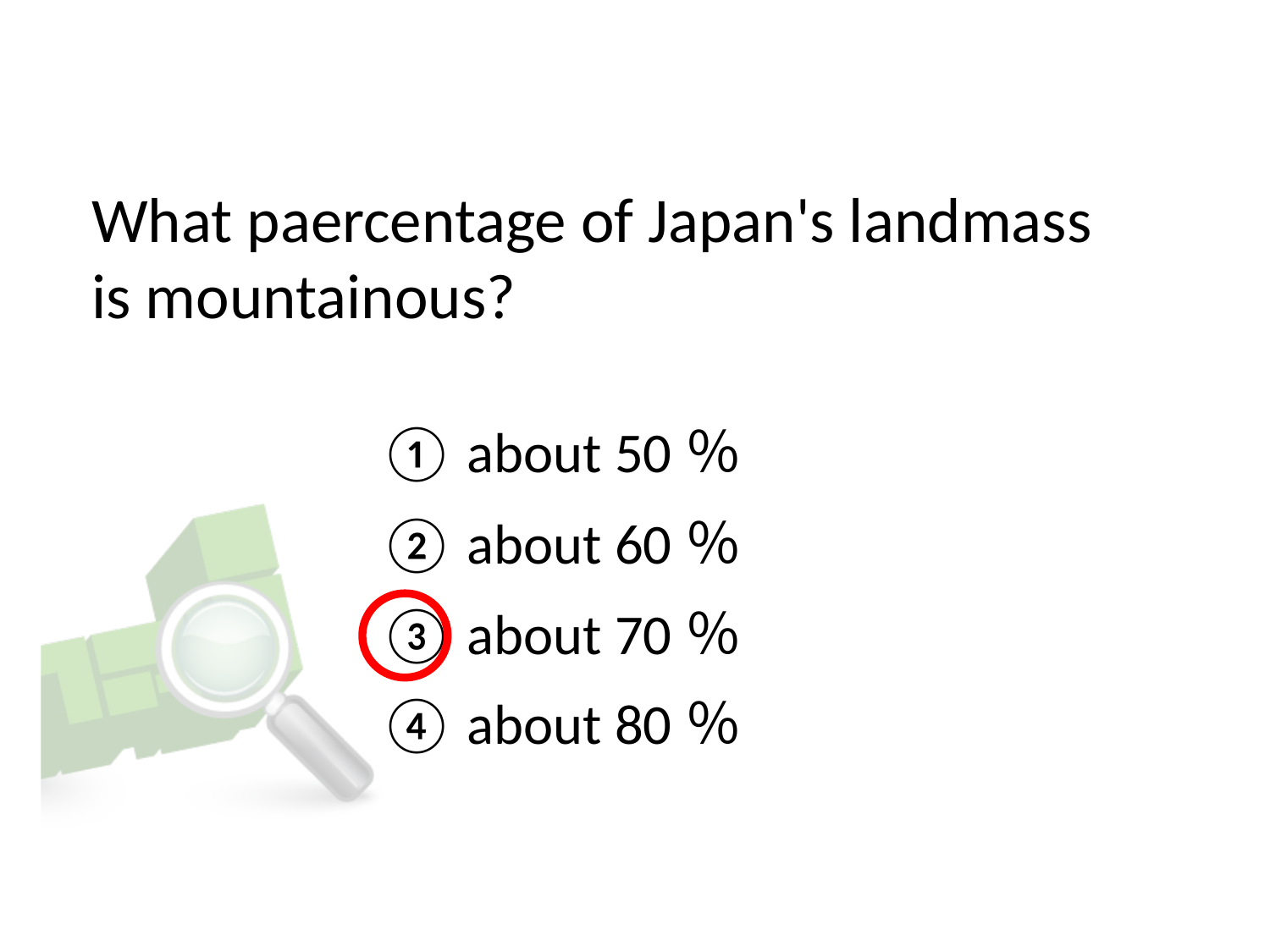

# What paercentage of Japan's landmass is mountainous?
① about 50％
② about 60％
③ about 70％
④ about 80％